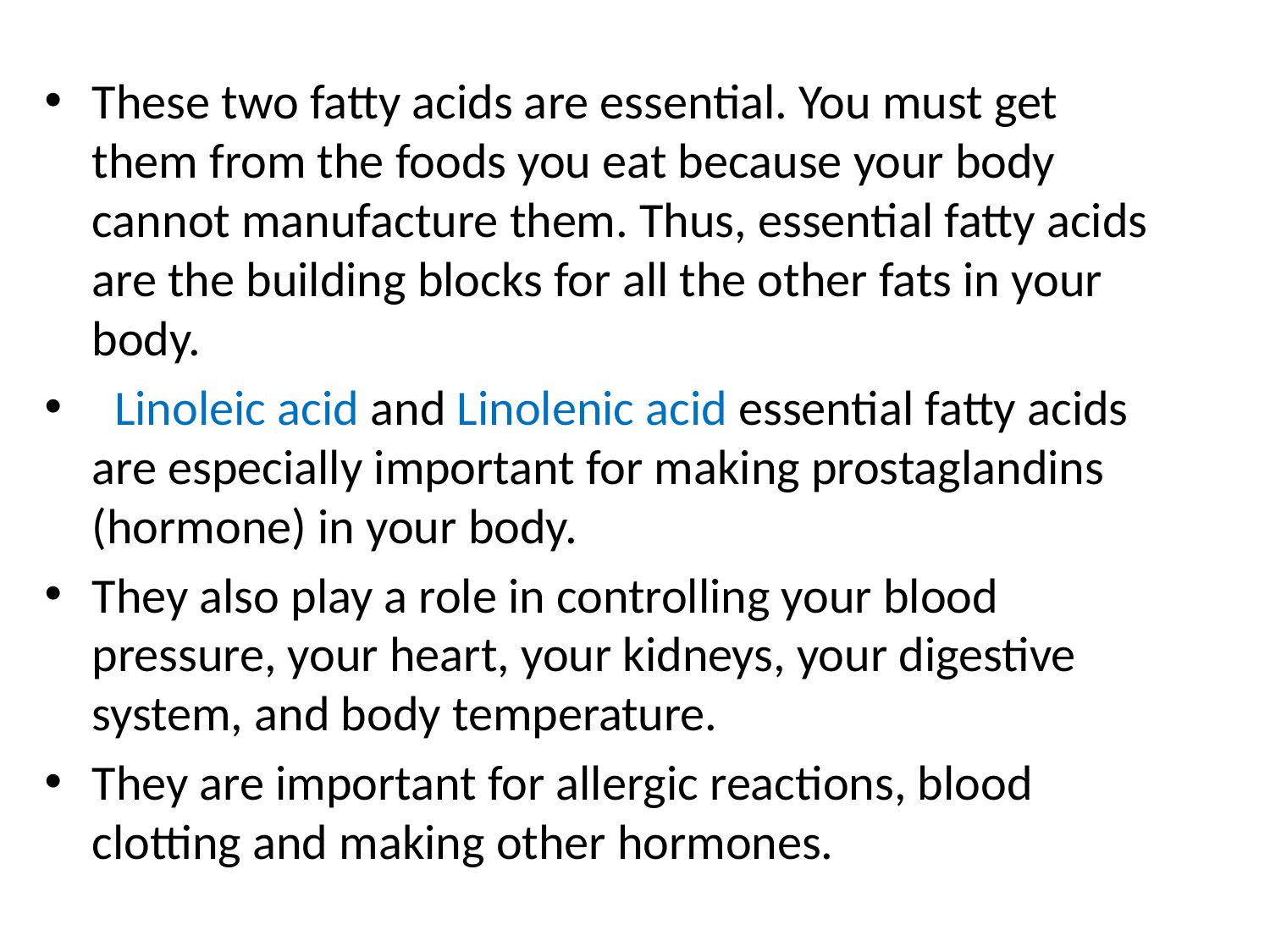

These two fatty acids are essential. You must get them from the foods you eat because your body cannot manufacture them. Thus, essential fatty acids are the building blocks for all the other fats in your body.
  Linoleic acid and Linolenic acid essential fatty acids are especially important for making prostaglandins (hormone) in your body.
They also play a role in controlling your blood pressure, your heart, your kidneys, your digestive system, and body temperature.
They are important for allergic reactions, blood clotting and making other hormones.